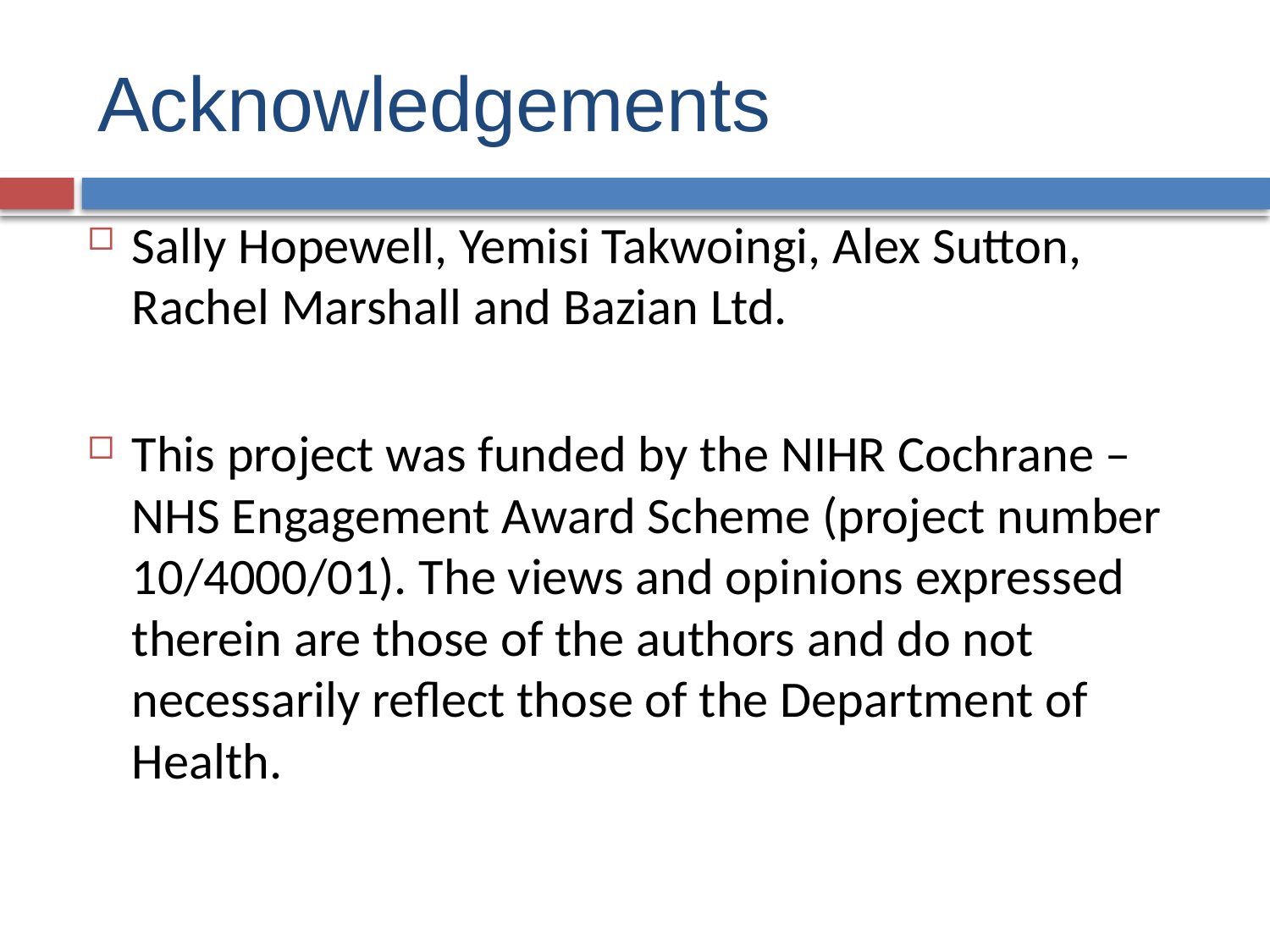

# Acknowledgements
Sally Hopewell, Yemisi Takwoingi, Alex Sutton, Rachel Marshall and Bazian Ltd.

This project was funded by the NIHR Cochrane – NHS Engagement Award Scheme (project number 10/4000/01). The views and opinions expressed therein are those of the authors and do not necessarily reflect those of the Department of Health.